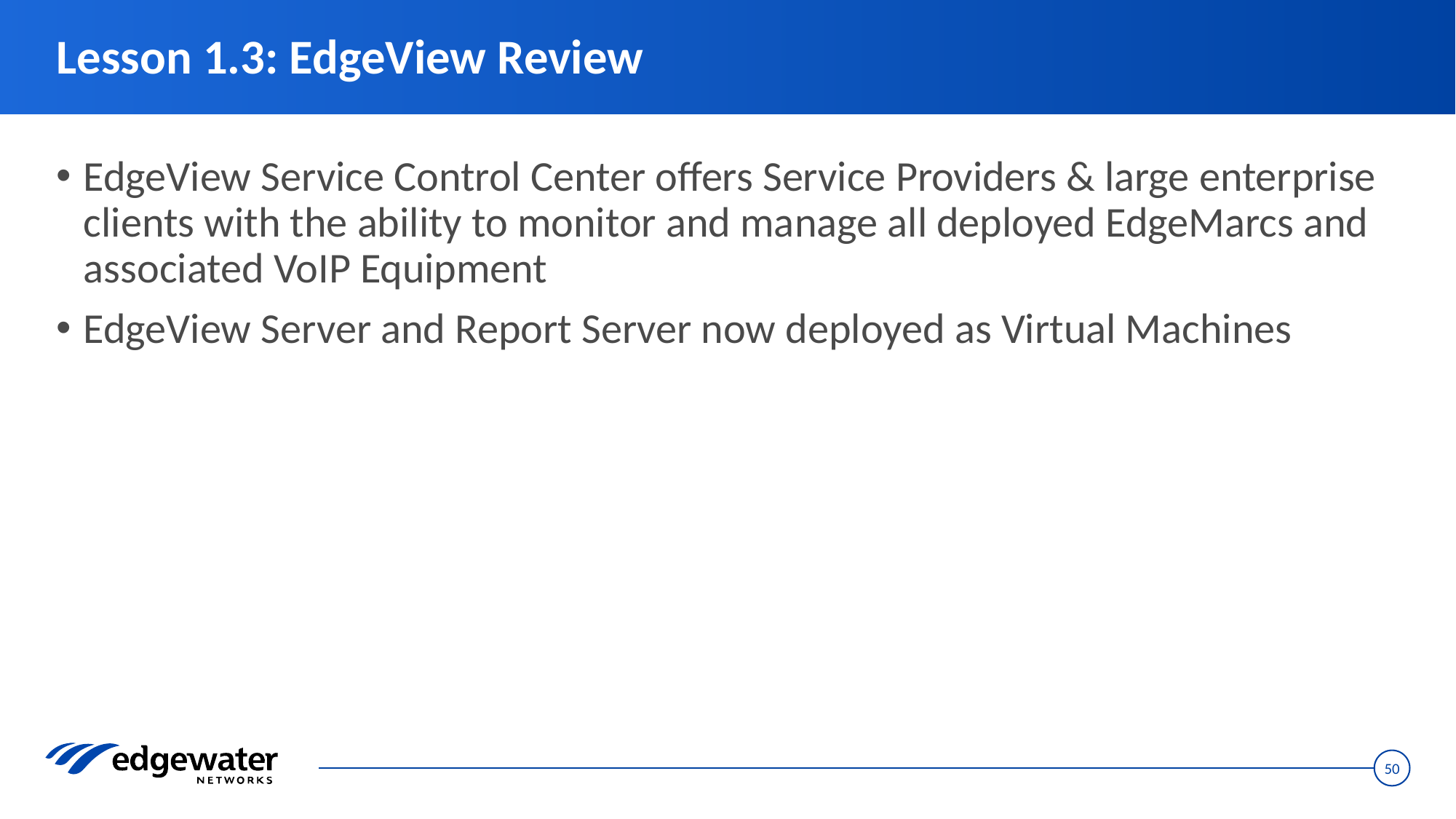

# Lesson 1.3: EdgeView Review
EdgeView Service Control Center offers Service Providers & large enterprise clients with the ability to monitor and manage all deployed EdgeMarcs and associated VoIP Equipment
EdgeView Server and Report Server now deployed as Virtual Machines